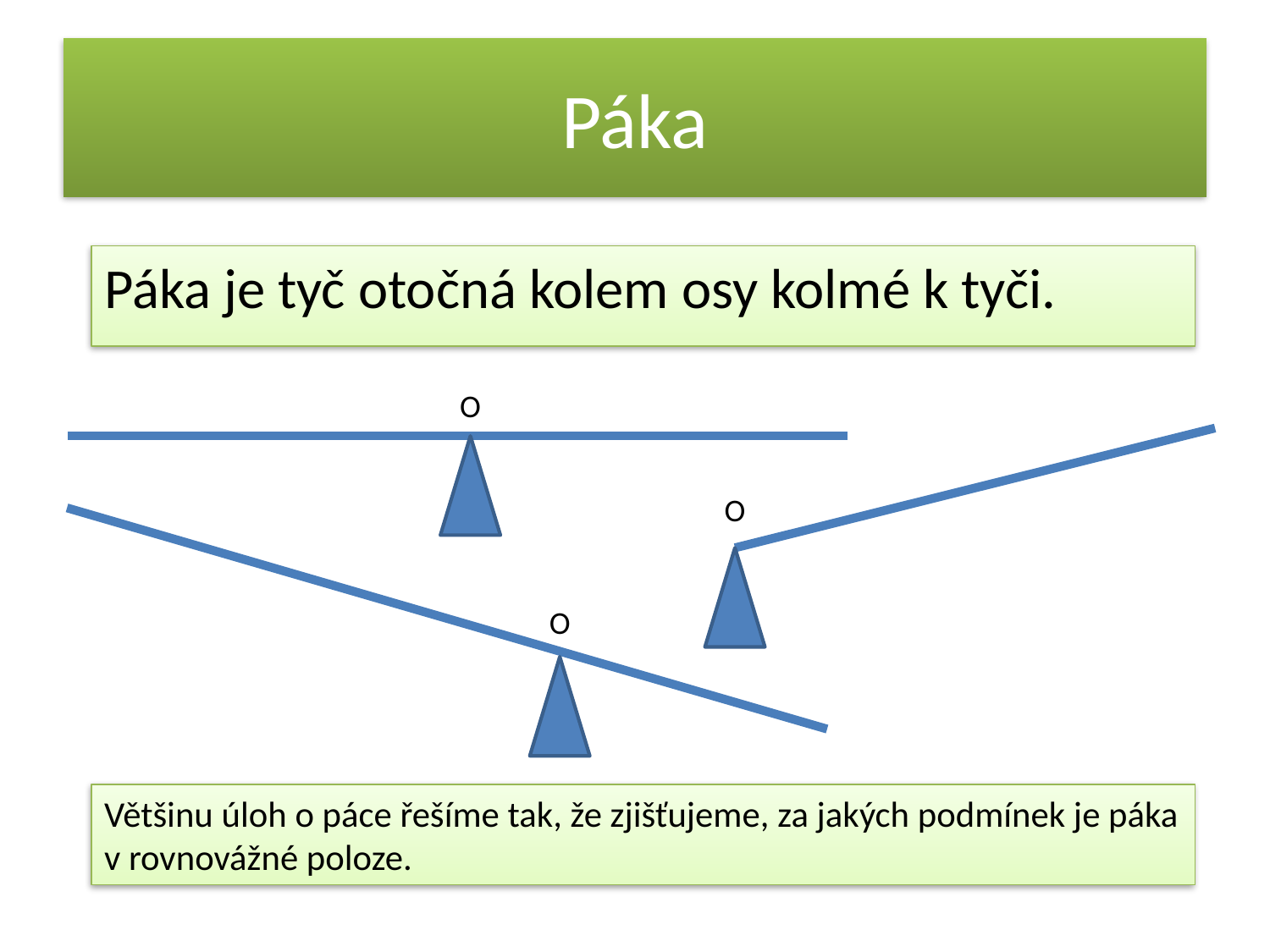

# Páka
Páka je tyč otočná kolem osy kolmé k tyči.
O

O

O

Většinu úloh o páce řešíme tak, že zjišťujeme, za jakých podmínek je páka v rovnovážné poloze.